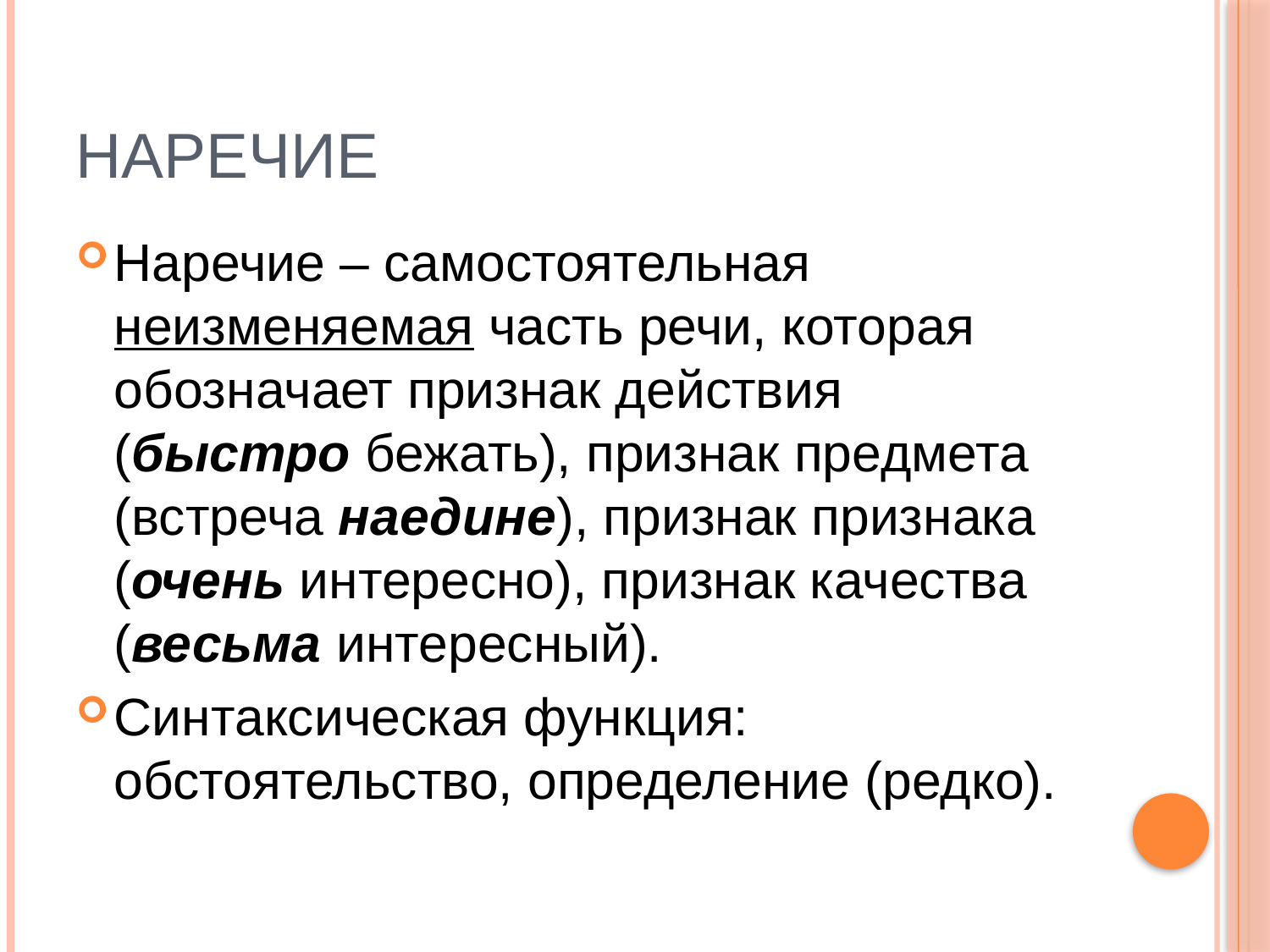

# НАРЕЧИЕ
Наречие – самостоятельная неизменяемая часть речи, которая обозначает признак действия (быстро бежать), признак предмета (встреча наедине), признак признака (очень интересно), признак качества (весьма интересный).
Синтаксическая функция: обстоятельство, определение (редко).